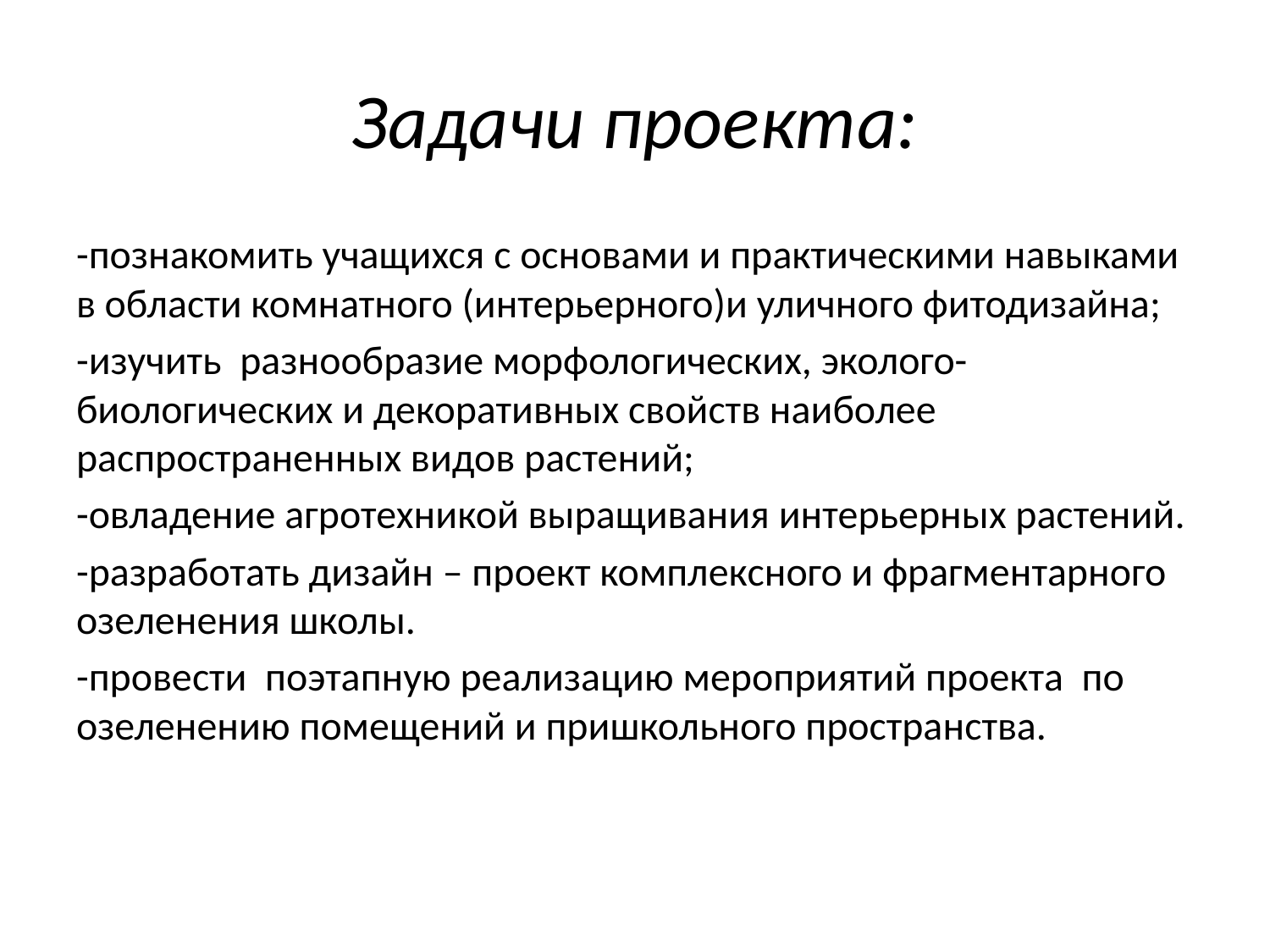

# Задачи проекта:
-познакомить учащихся с основами и практическими навыками в области комнатного (интерьерного)и уличного фитодизайна;
-изучить  разнообразие морфологических, эколого-биологических и декоративных свойств наиболее распространенных видов растений;
-овладение агротехникой выращивания интерьерных растений.
-разработать дизайн – проект комплексного и фрагментарного озеленения школы.
-провести  поэтапную реализацию мероприятий проекта  по озеленению помещений и пришкольного пространства.